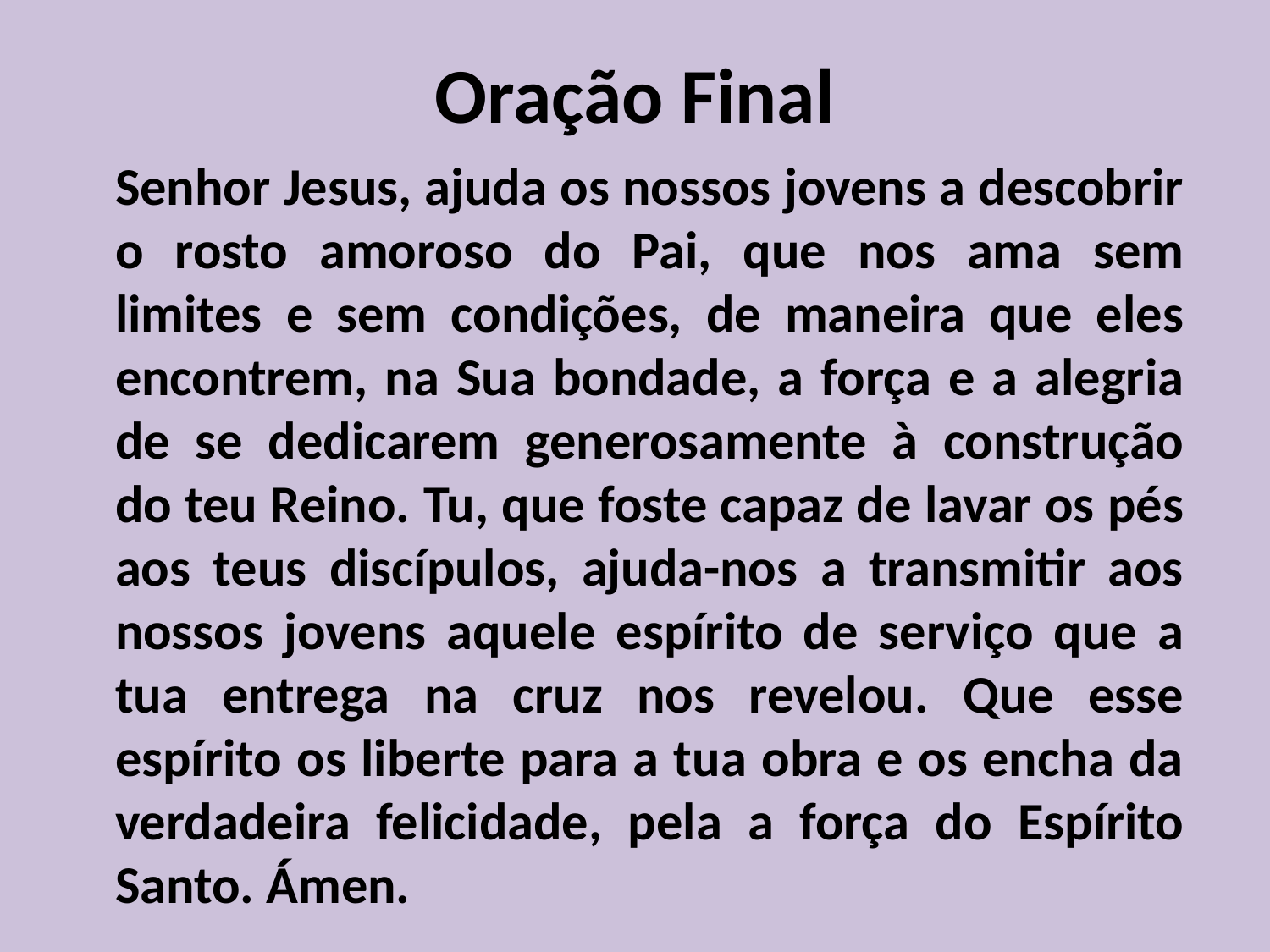

# Oração Final
	Senhor Jesus, ajuda os nossos jovens a descobrir o rosto amoroso do Pai, que nos ama sem limites e sem condições, de maneira que eles encontrem, na Sua bondade, a força e a alegria de se dedicarem generosamente à construção do teu Reino. Tu, que foste capaz de lavar os pés aos teus discípulos, ajuda-nos a transmitir aos nossos jovens aquele espírito de serviço que a tua entrega na cruz nos revelou. Que esse espírito os liberte para a tua obra e os encha da verdadeira felicidade, pela a força do Espírito Santo. Ámen.